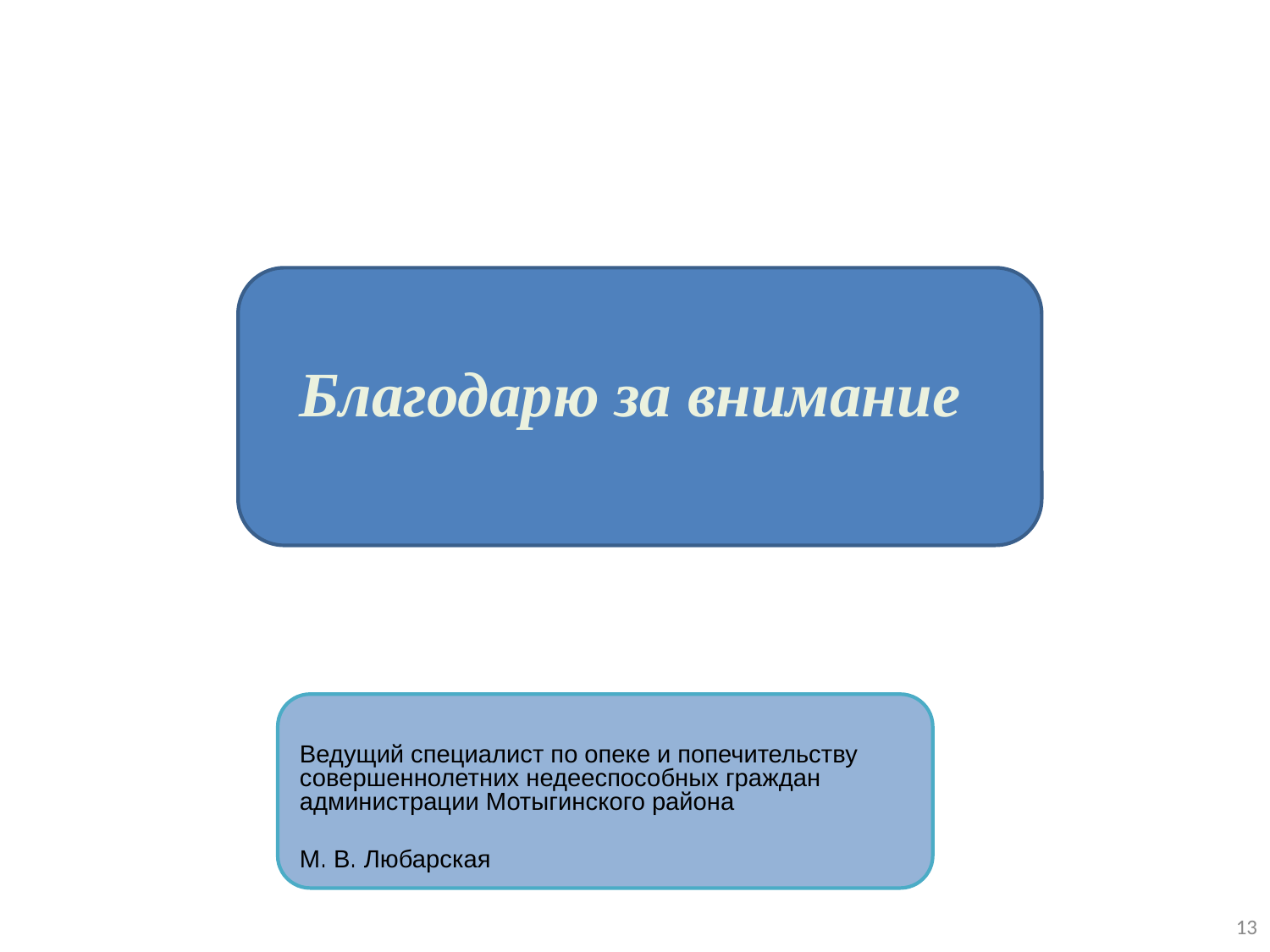

Благодарю за внимание

Ведущий специалист по опеке и попечительству совершеннолетних недееспособных граждан администрации Мотыгинского района

М. В. Любарская

13